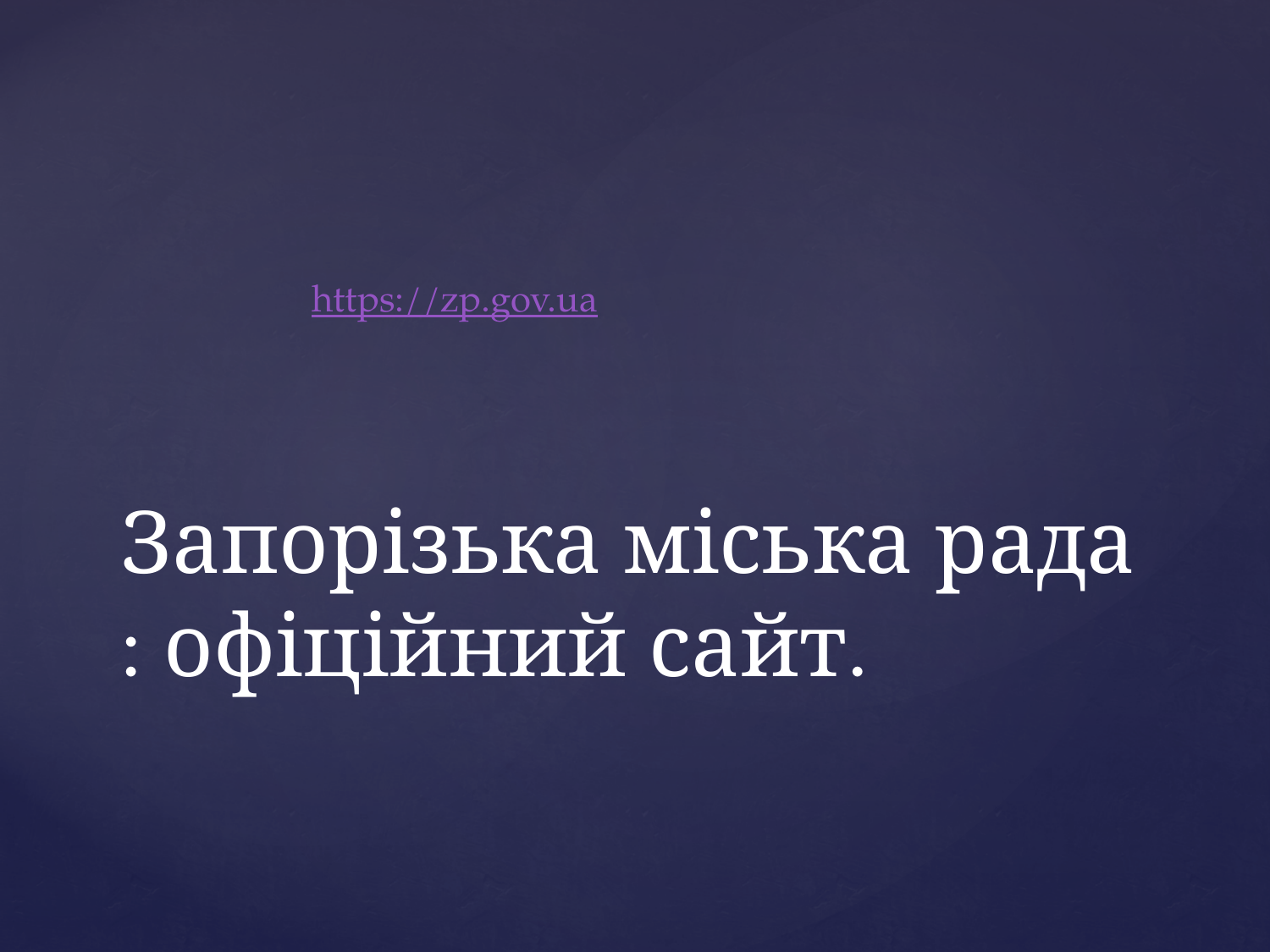

https://zp.gov.ua

# Запорізька міська рада : офіційний сайт.